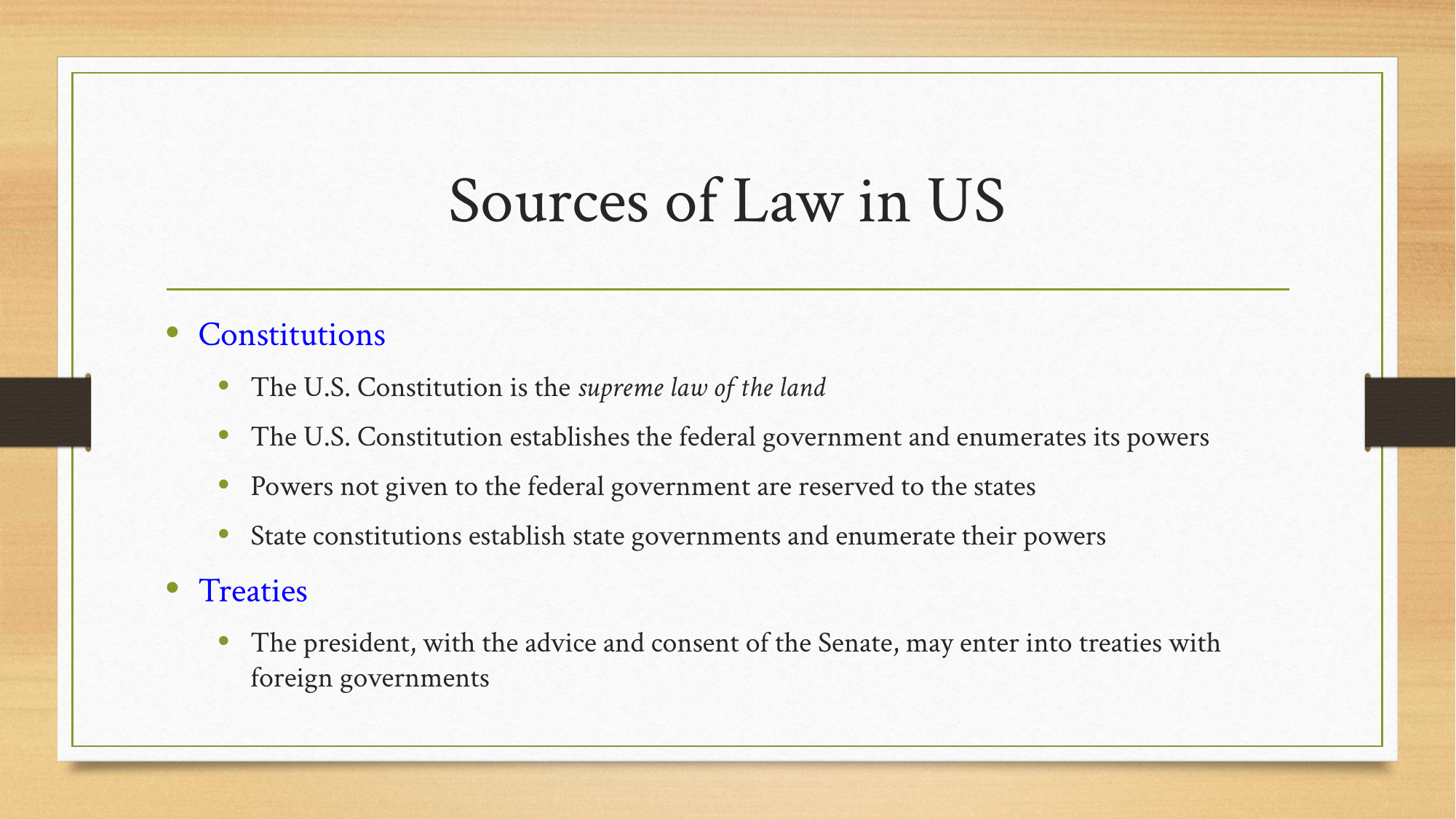

# Sources of Law in US
Constitutions
The U.S. Constitution is the supreme law of the land
The U.S. Constitution establishes the federal government and enumerates its powers
Powers not given to the federal government are reserved to the states
State constitutions establish state governments and enumerate their powers
Treaties
The president, with the advice and consent of the Senate, may enter into treaties with foreign governments